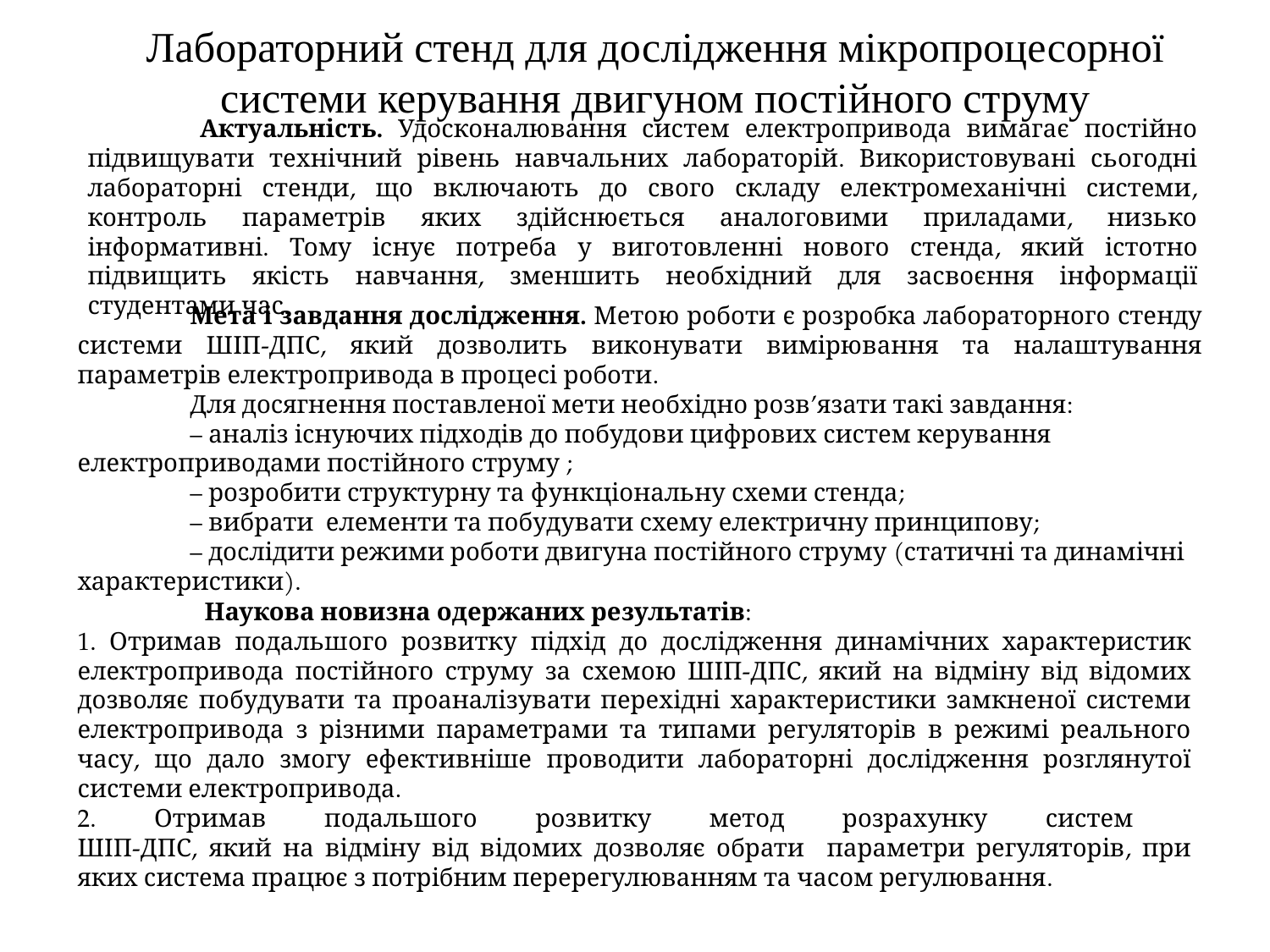

# Лабораторний стенд для дослідження мікропроцесорної системи керування двигуном постійного струму
Актуальність. Удосконалювання систем електропривода вимагає постійно підвищувати технічний рівень навчальних лабораторій. Використовувані сьогодні лабораторні стенди, що включають до свого складу електромеханічні системи, контроль параметрів яких здійснюється аналоговими приладами, низько інформативні. Тому існує потреба у виготовленні нового стенда, який істотно підвищить якість навчання, зменшить необхідний для засвоєння інформації студентами час.

Мета і завдання дослідження. Метою роботи є розробка лабораторного стенду системи ШІП-ДПС, який дозволить виконувати вимірювання та налаштування параметрів електропривода в процесі роботи.
Для досягнення поставленої мети необхідно розв’язати такі завдання:
– аналіз існуючих підходів до побудови цифрових систем керування електроприводами постійного струму ;
– розробити структурну та функціональну схеми стенда;
– вибрати  елементи та побудувати схему електричну принципову;
– дослідити режими роботи двигуна постійного струму (статичні та динамічні характеристики).

	Наукова новизна одержаних результатів:
1. Отримав подальшого розвитку підхід до дослідження динамічних характеристик електропривода постійного струму за схемою ШІП-ДПС, який на відміну від відомих дозволяє побудувати та проаналізувати перехідні характеристики замкненої системи електропривода з різними параметрами та типами регуляторів в режимі реального часу, що дало змогу ефективніше проводити лабораторні дослідження розглянутої системи електропривода.
2. Отримав подальшого розвитку метод розрахунку систем
ШІП-ДПС, який на відміну від відомих дозволяє обрати  параметри регуляторів, при яких система працює з потрібним перерегулюванням та часом регулювання.